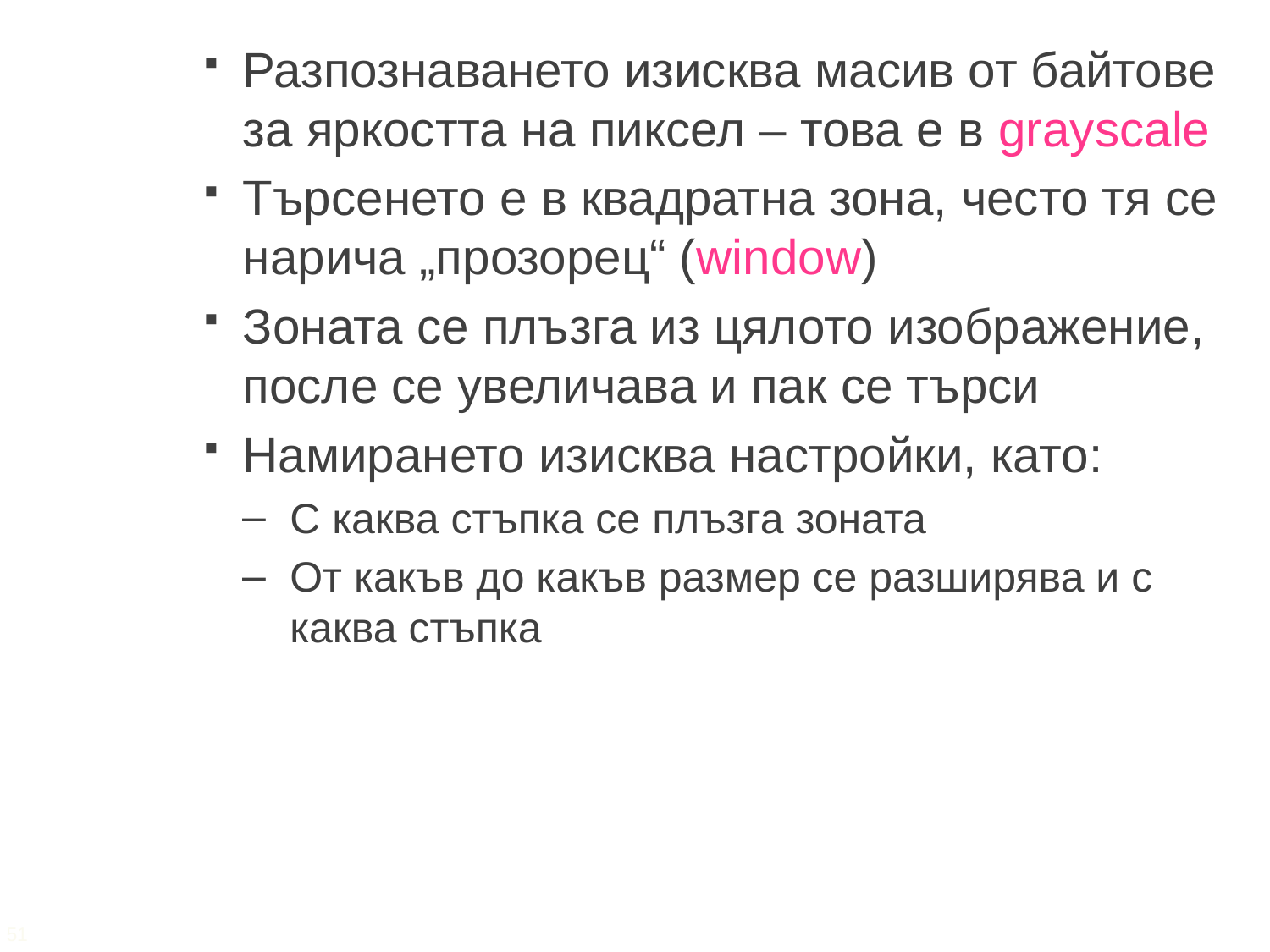

Разпознаването изисква масив от байтове за яркостта на пиксел – това е в grayscale
Търсенето е в квадратна зона, често тя се нарича „прозорец“ (window)
Зоната се плъзга из цялото изображение, после се увеличава и пак се търси
Намирането изисква настройки, като:
С каква стъпка се плъзга зоната
От какъв до какъв размер се разширява и с каква стъпка